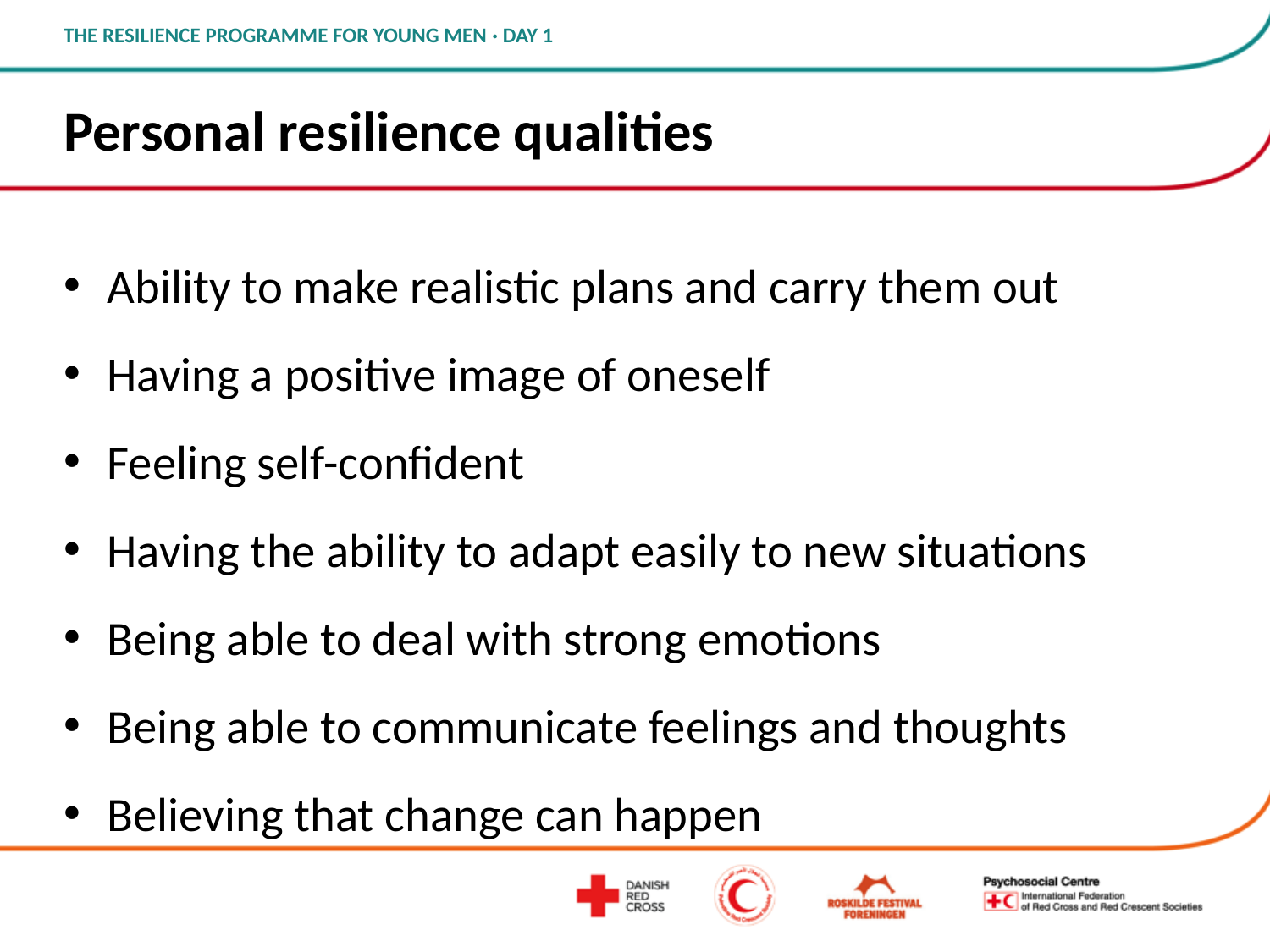

# Personal resilience qualities
Ability to make realistic plans and carry them out
Having a positive image of oneself
Feeling self-confident
Having the ability to adapt easily to new situations
Being able to deal with strong emotions
Being able to communicate feelings and thoughts
Believing that change can happen